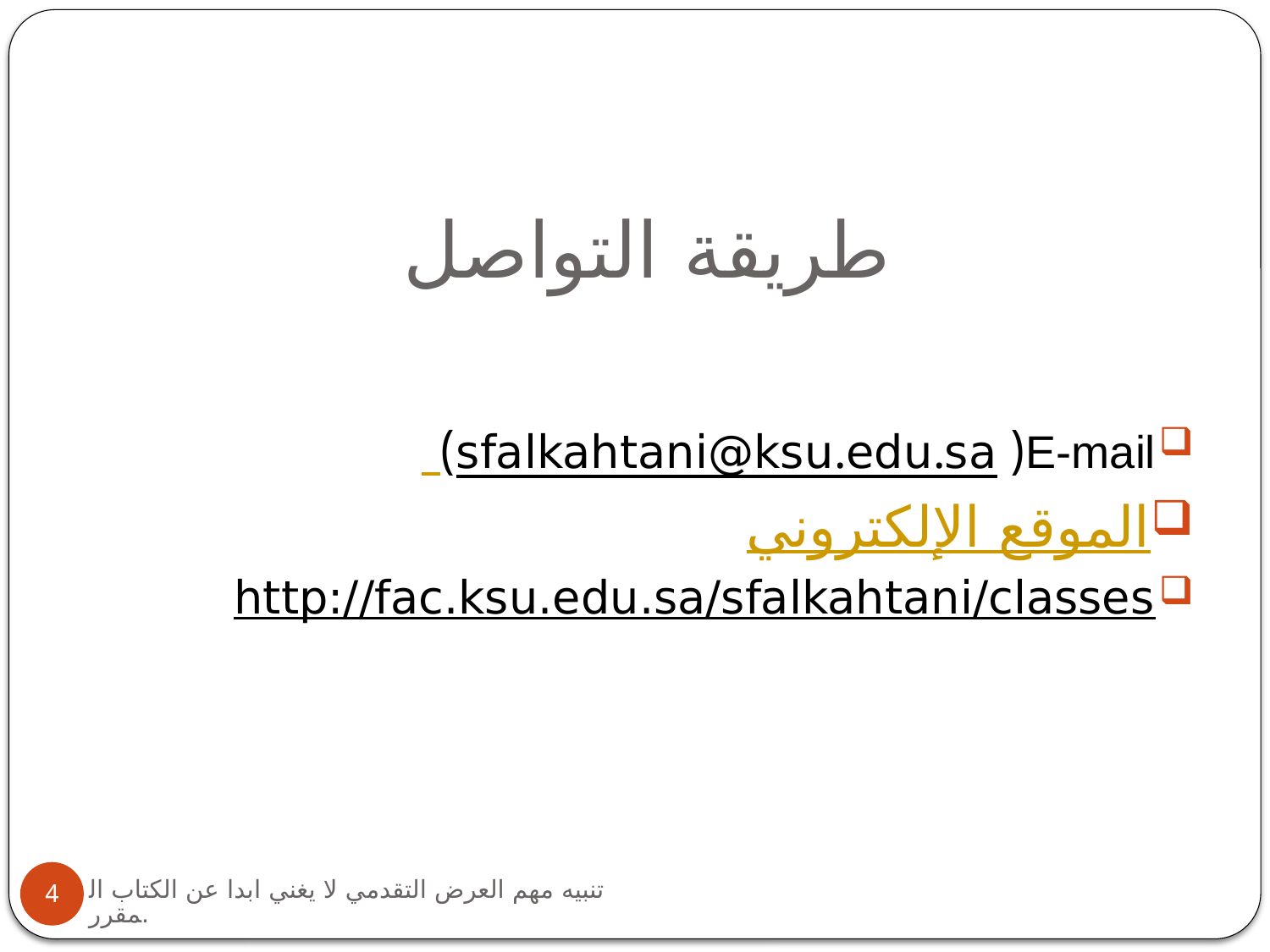

# طريقة التواصل
E-mail( sfalkahtani@ksu.edu.sa)
الموقع الإلكتروني
http://fac.ksu.edu.sa/sfalkahtani/classes

تنبيه مهم العرض التقدمي لا يغني ابدا عن الكتاب المقرر.
4